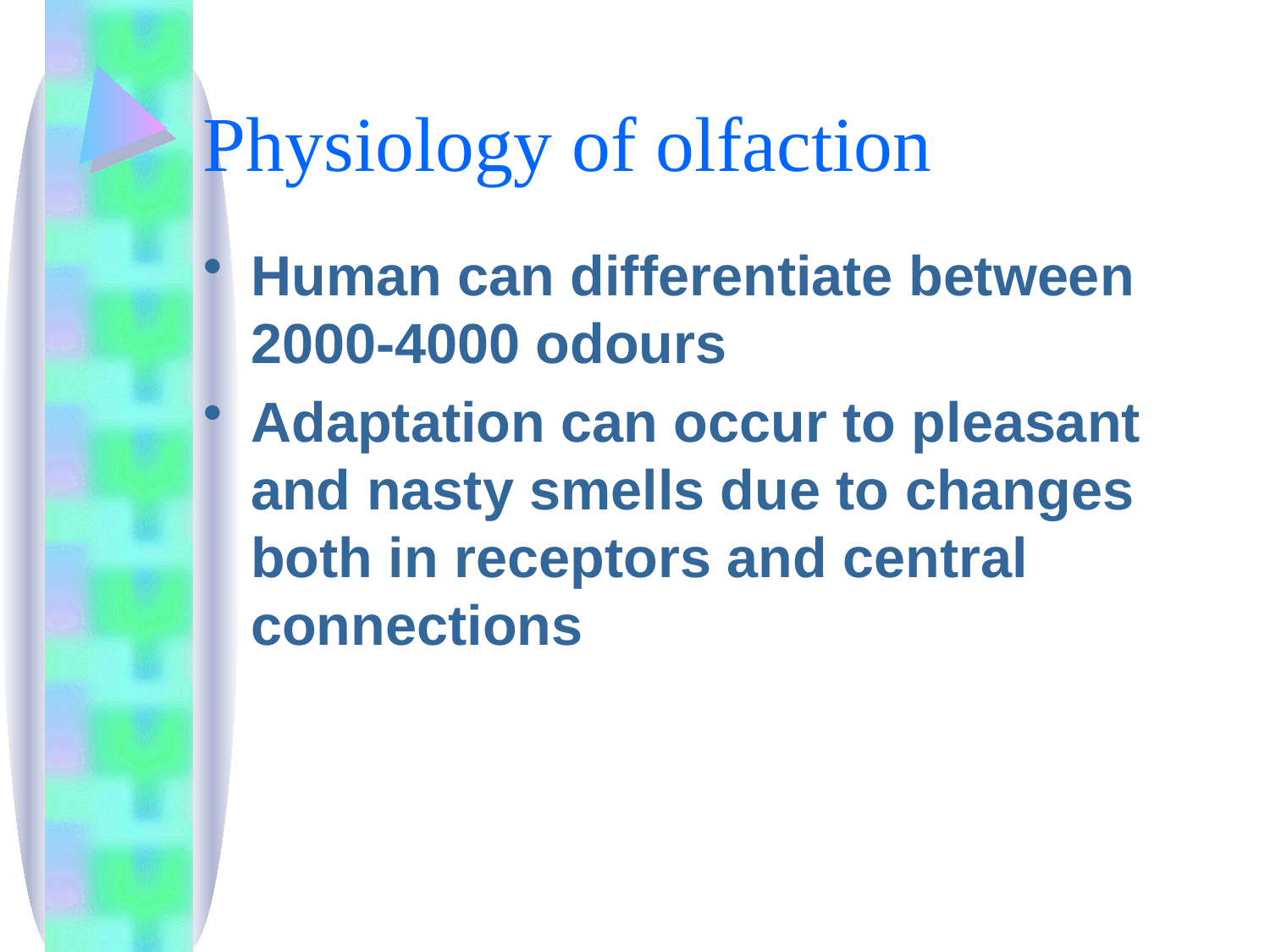

# Physiology of olfaction
Human can differentiate between 2000-4000 odours
Adaptation can occur to pleasant and nasty smells due to changes both in receptors and central connections